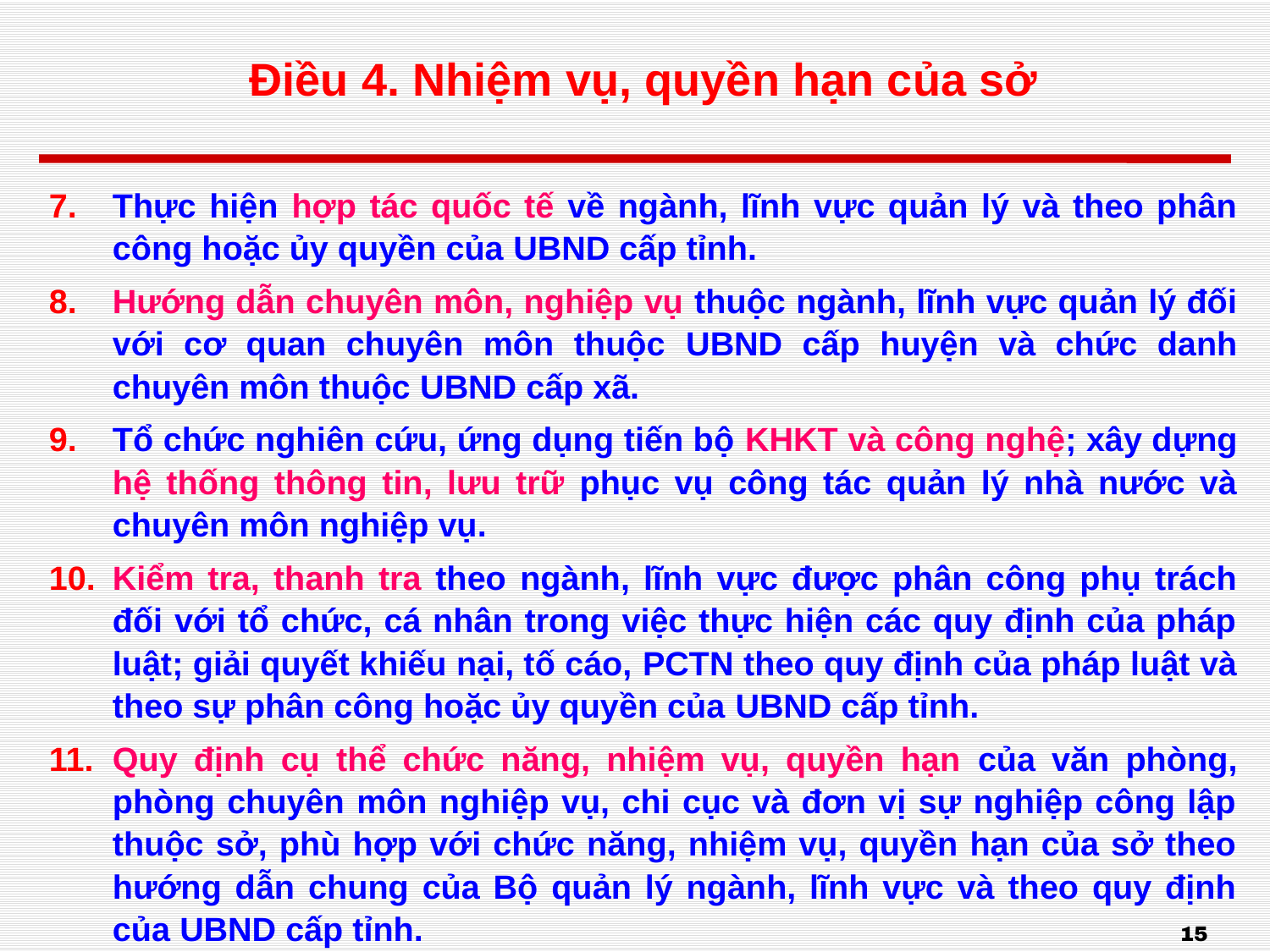

# Điều 4. Nhiệm vụ, quyền hạn của sở
Thực hiện hợp tác quốc tế về ngành, lĩnh vực quản lý và theo phân công hoặc ủy quyền của UBND cấp tỉnh.
Hướng dẫn chuyên môn, nghiệp vụ thuộc ngành, lĩnh vực quản lý đối với cơ quan chuyên môn thuộc UBND cấp huyện và chức danh chuyên môn thuộc UBND cấp xã.
Tổ chức nghiên cứu, ứng dụng tiến bộ KHKT và công nghệ; xây dựng hệ thống thông tin, lưu trữ phục vụ công tác quản lý nhà nước và chuyên môn nghiệp vụ.
Kiểm tra, thanh tra theo ngành, lĩnh vực được phân công phụ trách đối với tổ chức, cá nhân trong việc thực hiện các quy định của pháp luật; giải quyết khiếu nại, tố cáo, PCTN theo quy định của pháp luật và theo sự phân công hoặc ủy quyền của UBND cấp tỉnh.
Quy định cụ thể chức năng, nhiệm vụ, quyền hạn của văn phòng, phòng chuyên môn nghiệp vụ, chi cục và đơn vị sự nghiệp công lập thuộc sở, phù hợp với chức năng, nhiệm vụ, quyền hạn của sở theo hướng dẫn chung của Bộ quản lý ngành, lĩnh vực và theo quy định của UBND cấp tỉnh.